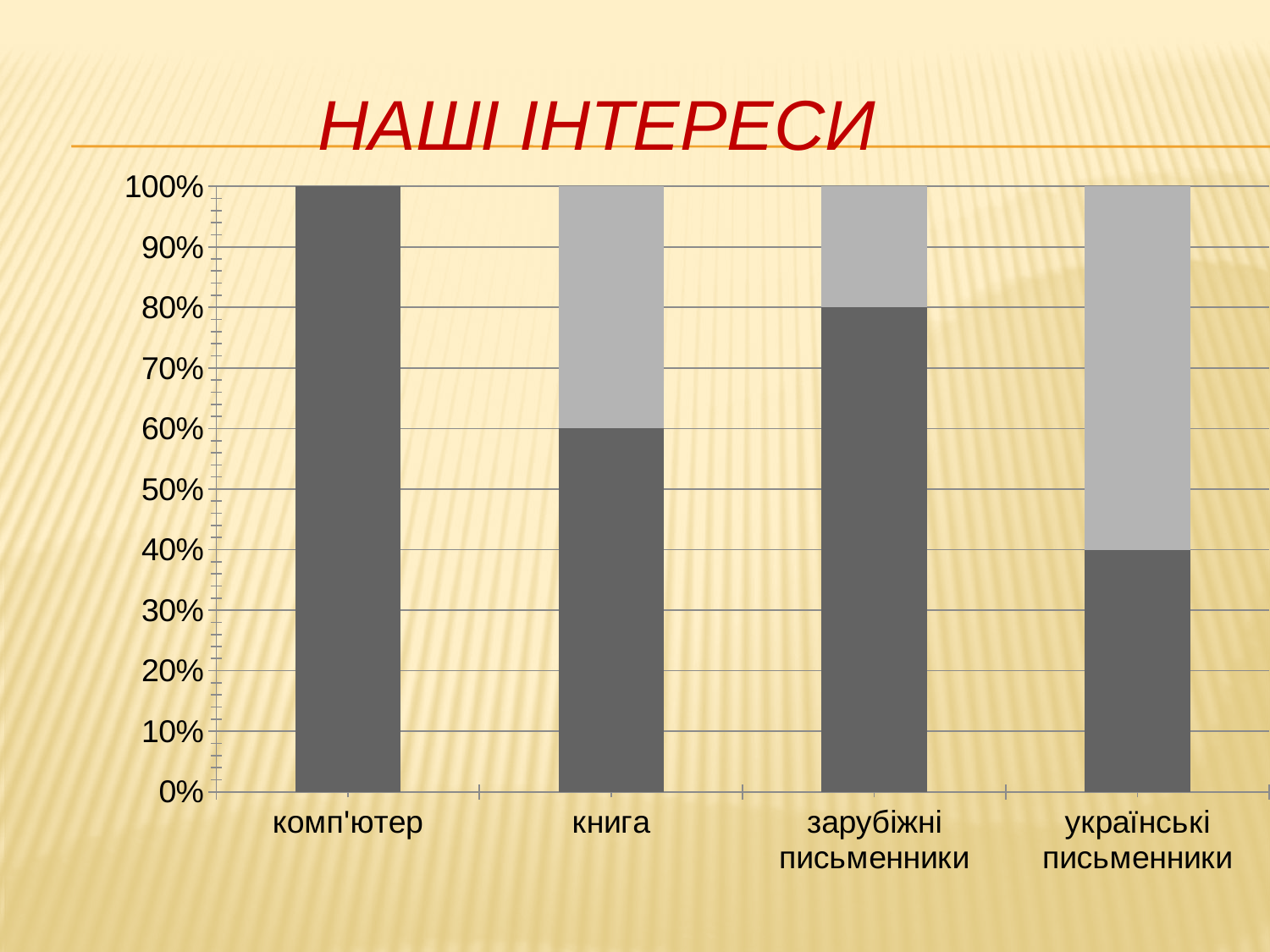

# Наші інтереси

### Chart

| Category | Ряд 1 | Ряд 2 |
|---|---|---|
| комп'ютер | 100.0 | 0.0 |
| книга | 60.0 | 40.0 |
| зарубіжні письменники | 80.0 | 20.0 |
| українські письменники | 40.0 | 60.0 |